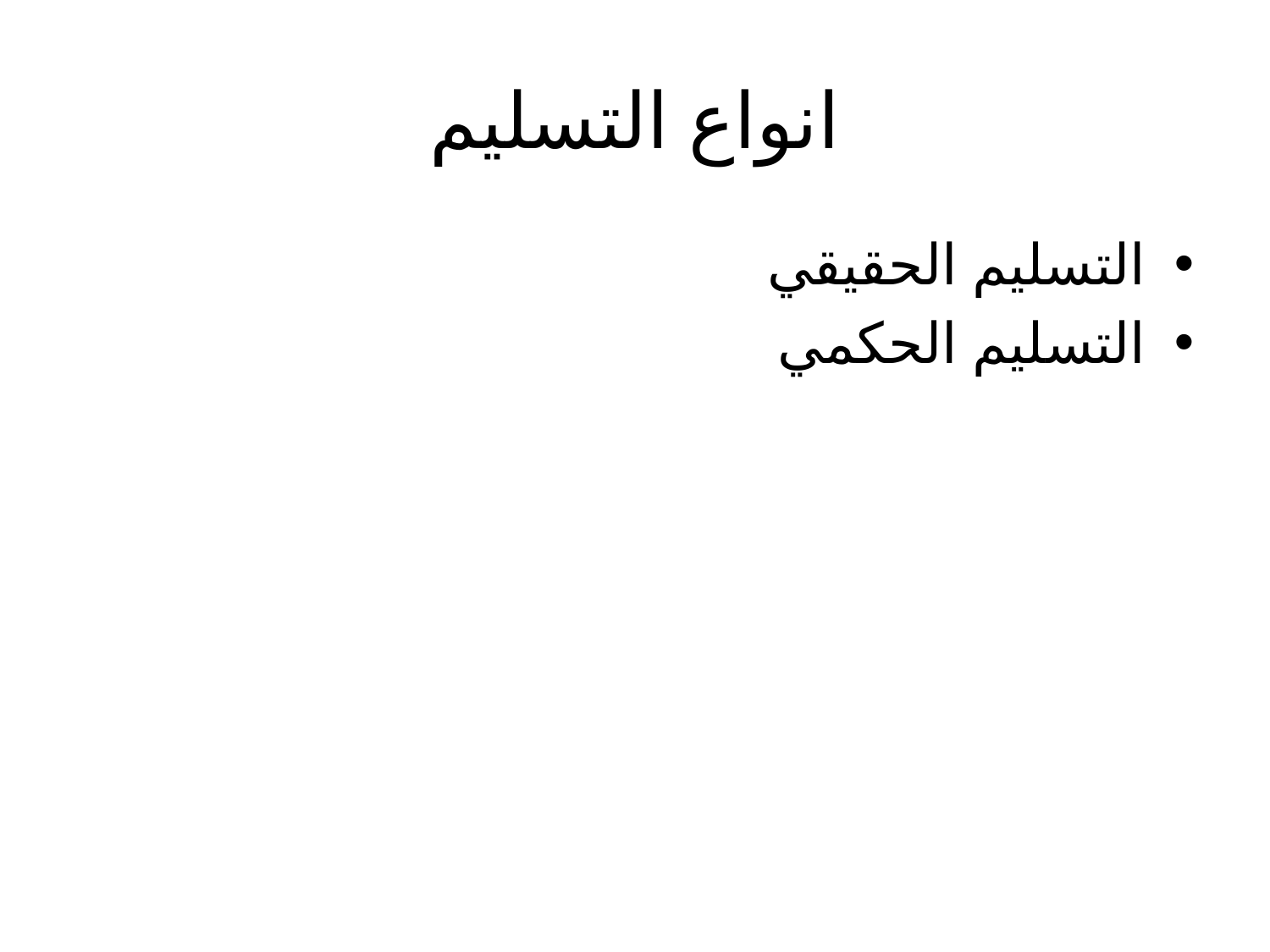

# انواع التسليم
التسليم الحقيقي
التسليم الحكمي